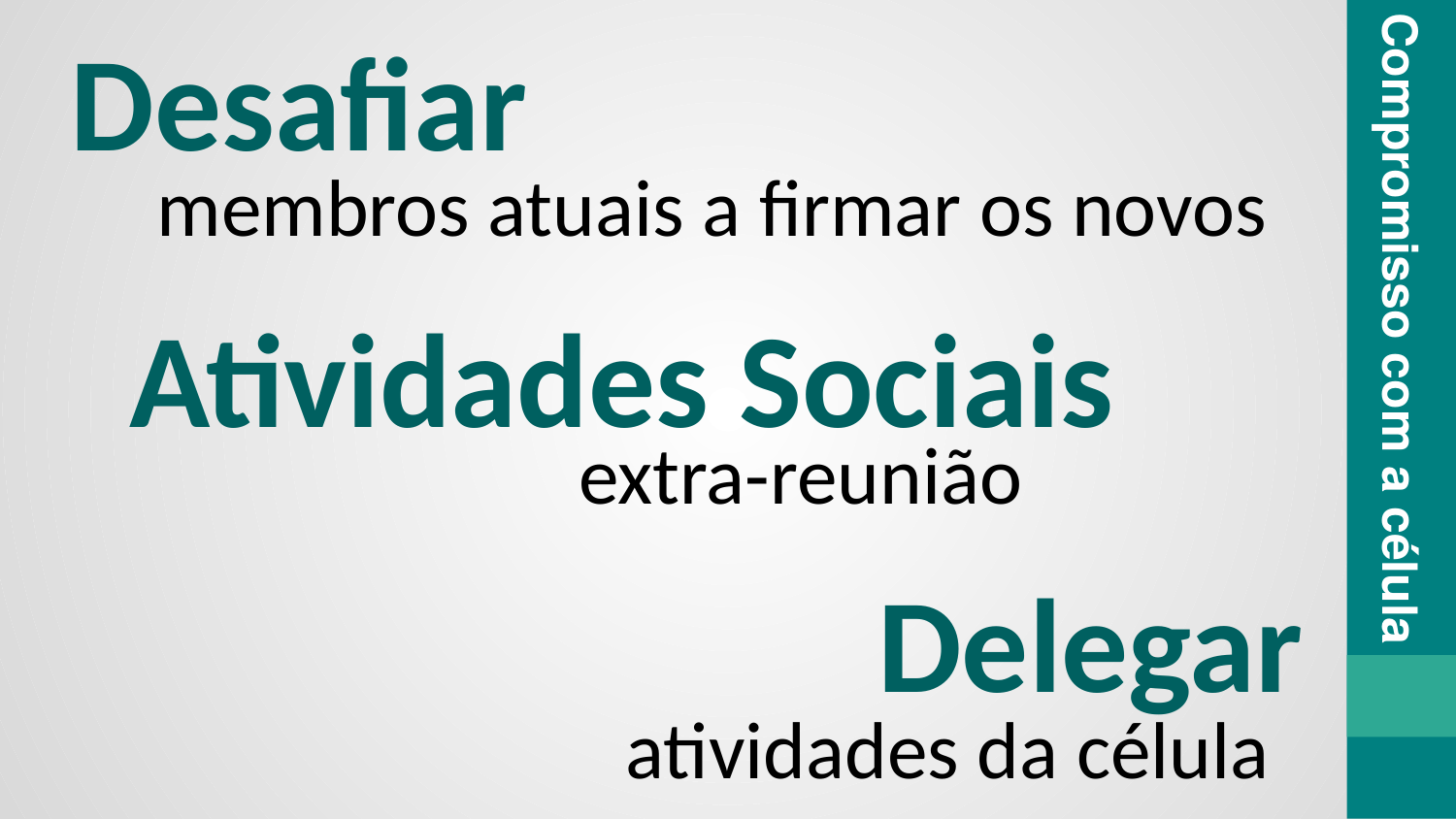

Desafiar
membros atuais a firmar os novos
Atividades Sociais
Compromisso com a célula
extra-reunião
Delegar
atividades da célula